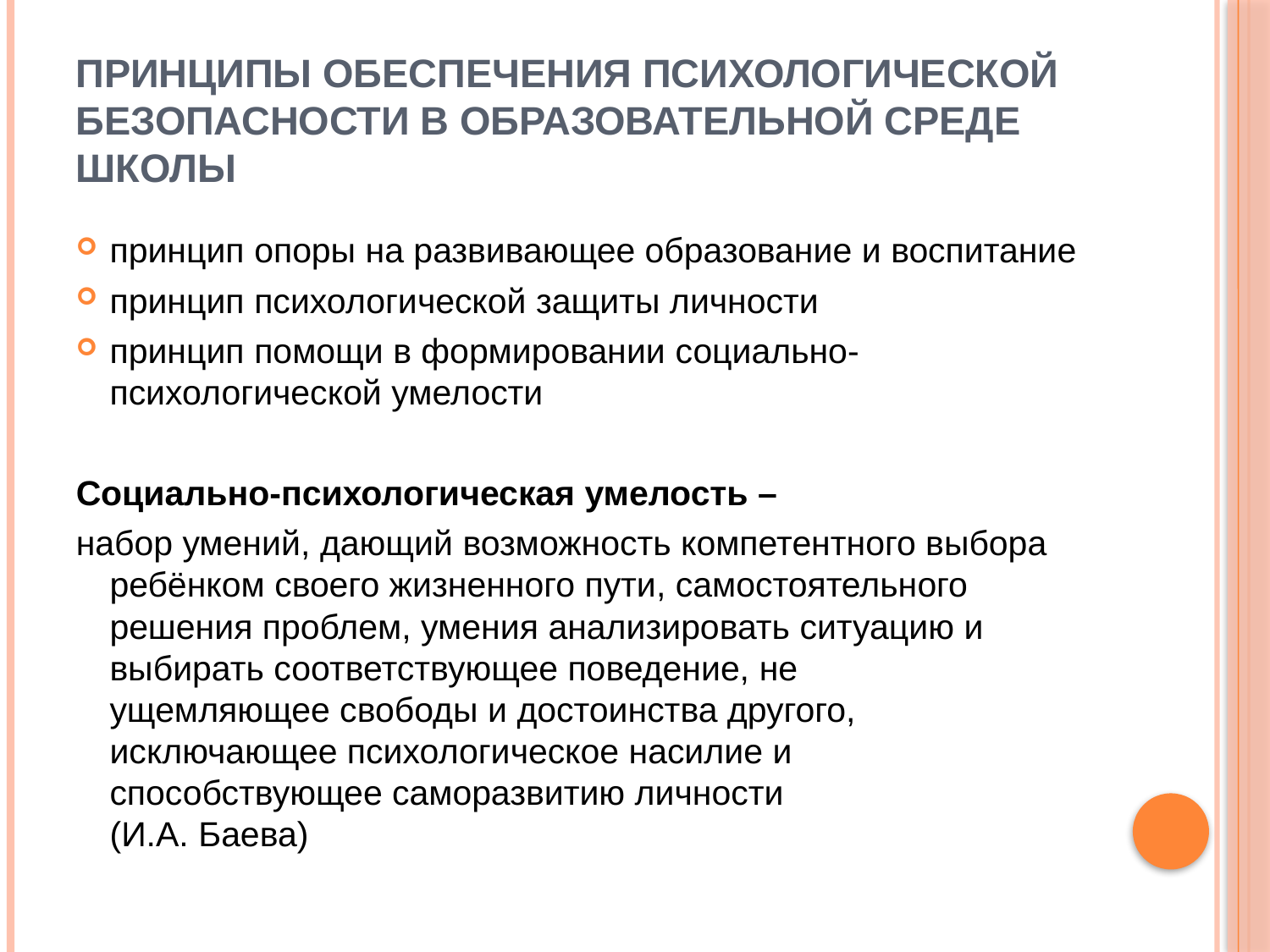

# Принципы обеспечения психологической безопасности в образовательной среде школы
принцип опоры на развивающее образование и воспитание
принцип психологической защиты личности
принцип помощи в формировании социально-психологической умелости

Социально-психологическая умелость –
набор умений, дающий возможность компетентного выбора ребёнком своего жизненного пути, самостоятельного решения проблем, умения анализировать ситуацию и выбирать соответствующее поведение, не
ущемляющее свободы и достоинства другого, исключающее психологическое насилие и
способствующее саморазвитию личности
(И.А. Баева)